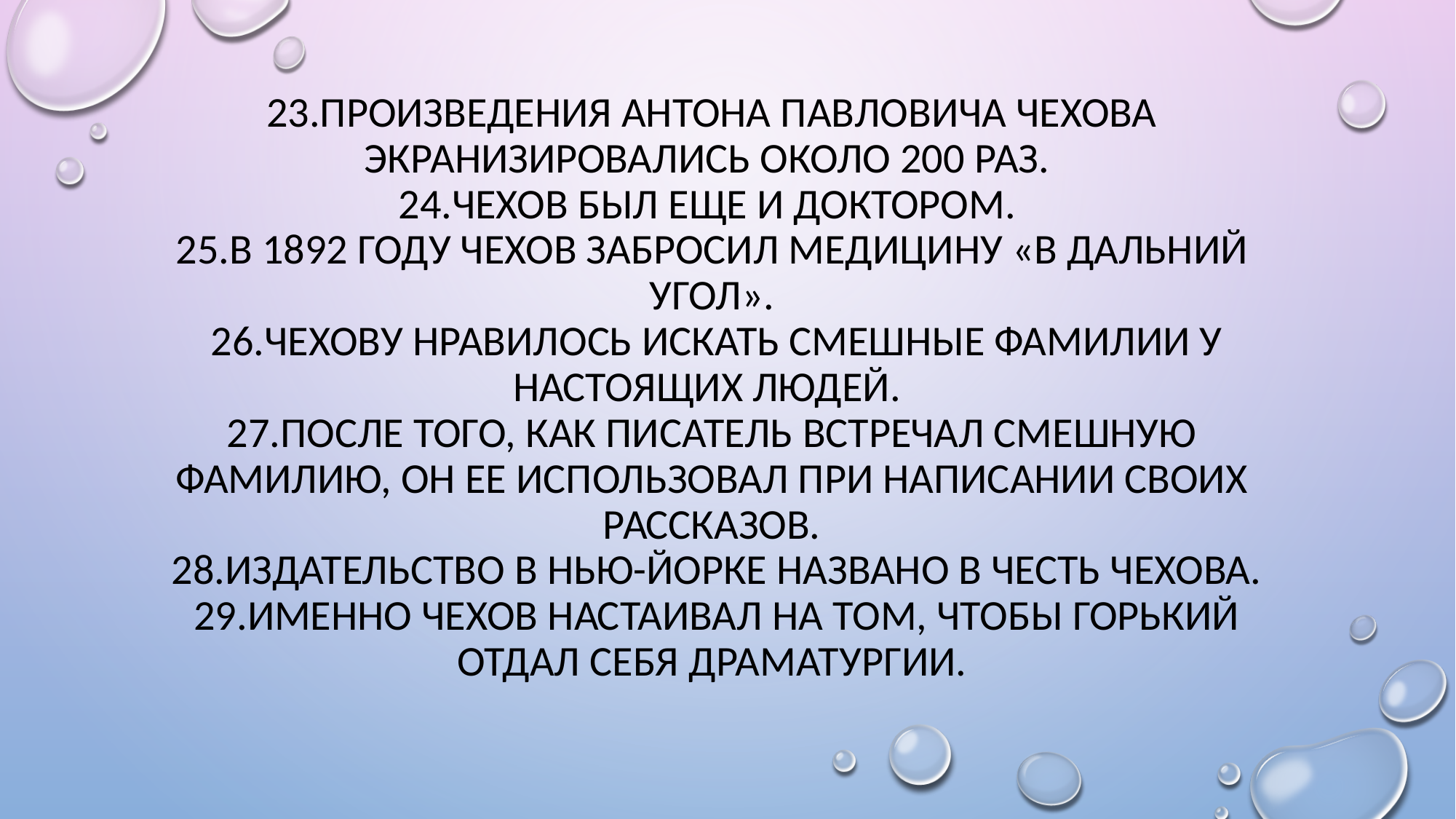

# 23.Произведения Антона Павловича Чехова экранизировались около 200 раз. 24.Чехов был еще и доктором. 25.В 1892 году Чехов забросил медицину «в дальний угол». 26.Чехову нравилось искать смешные фамилии у настоящих людей. 27.После того, как писатель встречал смешную фамилию, он ее использовал при написании своих рассказов. 28.Издательство в Нью-Йорке названо в честь Чехова. 29.Именно Чехов настаивал на том, чтобы Горький отдал себя драматургии.